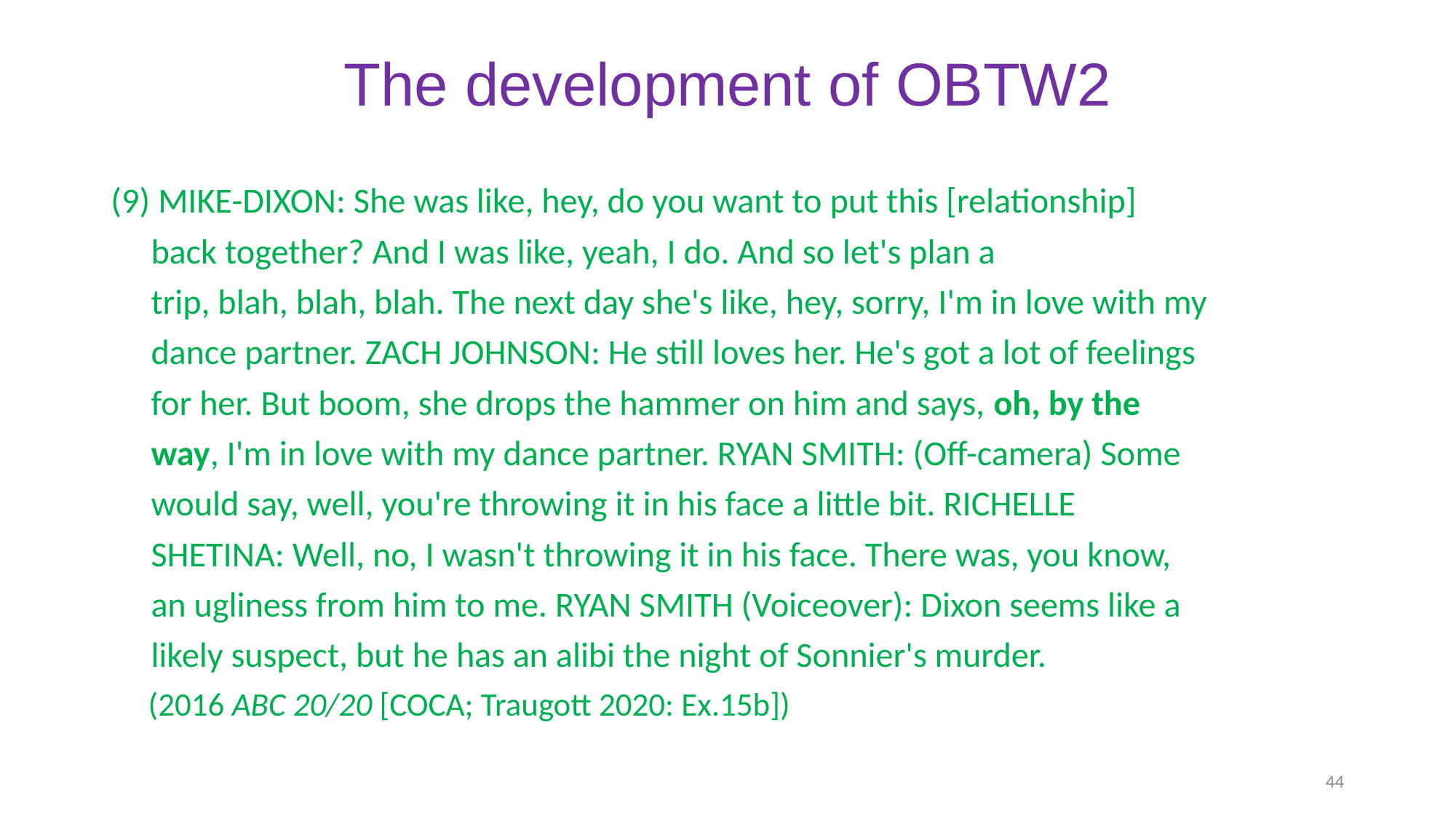

# The development of OBTW2
(9) MIKE-DIXON: She was like, hey, do you want to put this [relationship]
     back together? And I was like, yeah, I do. And so let's plan a
     trip, blah, blah, blah. The next day she's like, hey, sorry, I'm in love with my
     dance partner. ZACH JOHNSON: He still loves her. He's got a lot of feelings
     for her. But boom, she drops the hammer on him and says, oh, by the
     way, I'm in love with my dance partner. RYAN SMITH: (Off-camera) Some
     would say, well, you're throwing it in his face a little bit. RICHELLE
     SHETINA: Well, no, I wasn't throwing it in his face. There was, you know,
     an ugliness from him to me. RYAN SMITH (Voiceover): Dixon seems like a
     likely suspect, but he has an alibi the night of Sonnier's murder.
     (2016 ABC 20/20 [COCA; Traugott 2020: Ex.15b])

44